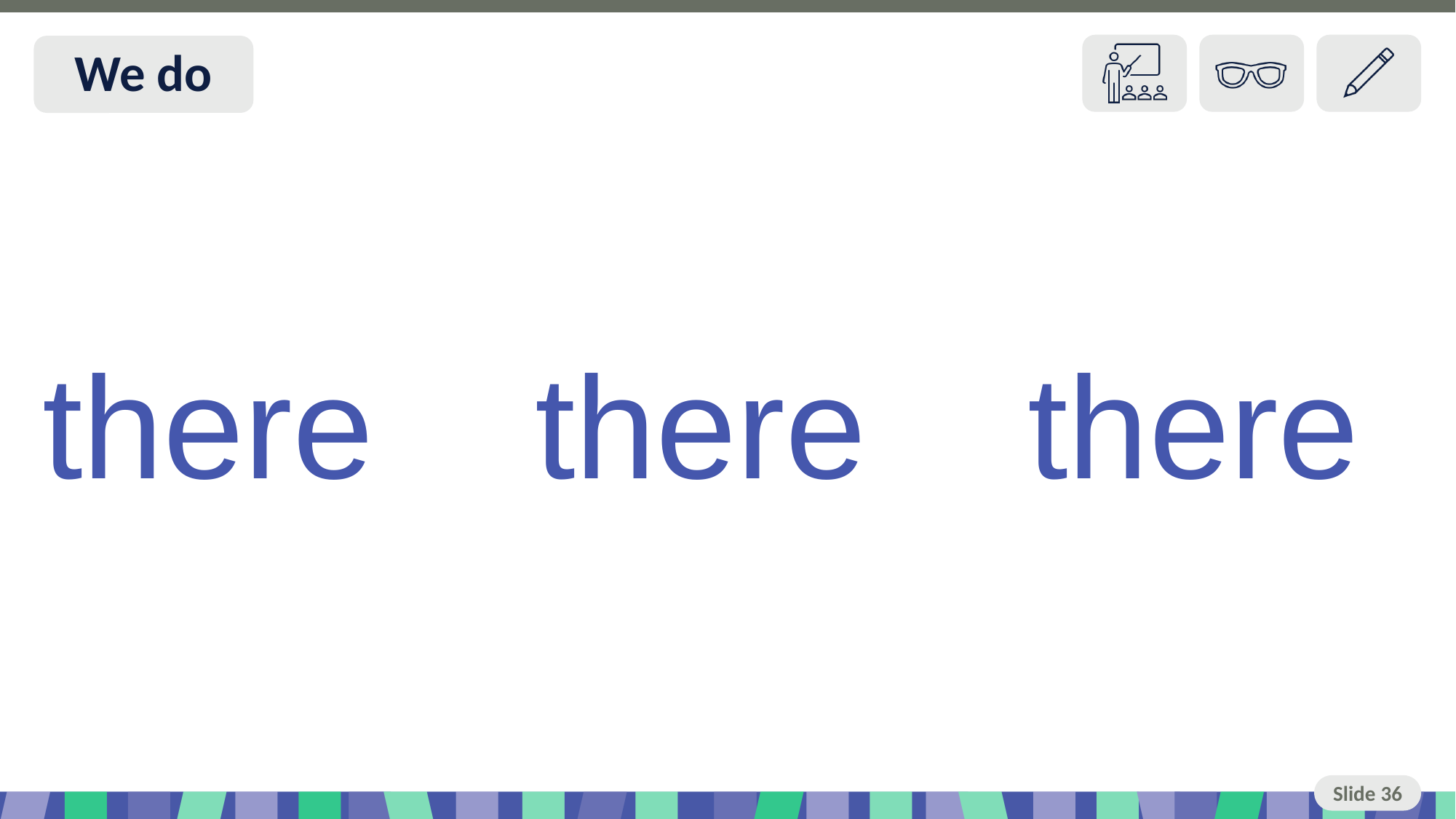

# Slide 36 We do
there    there    there